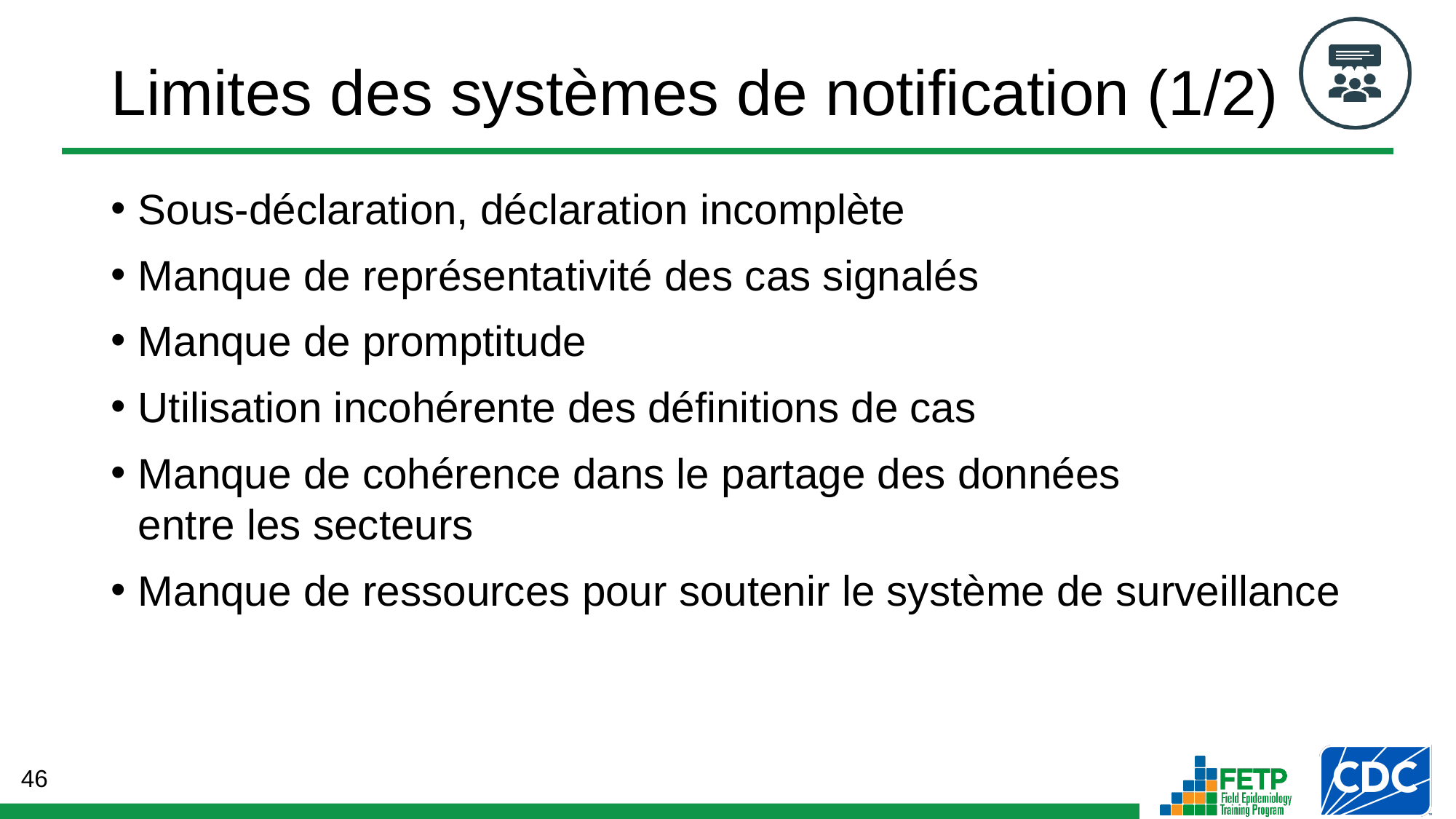

# Limites des systèmes de notification (1/2)
Sous-déclaration, déclaration incomplète
Manque de représentativité des cas signalés
Manque de promptitude
Utilisation incohérente des définitions de cas
Manque de cohérence dans le partage des données
entre les secteurs
Manque de ressources pour soutenir le système de surveillance